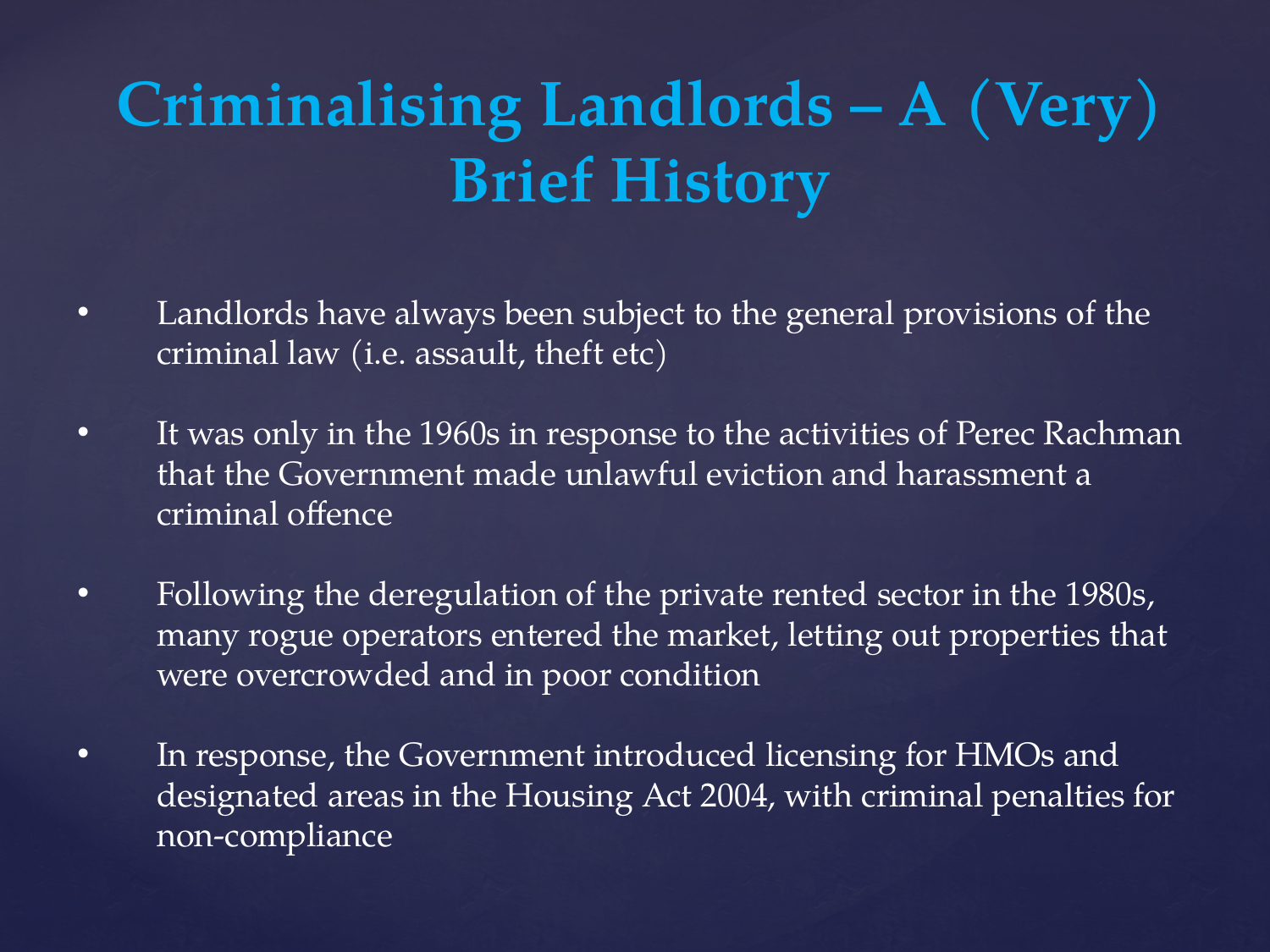

Criminalising Landlords – A (Very) Brief History

Landlords have always been subject to the general provisions of the criminal law (i.e. assault, theft etc)

It was only in the 1960s in response to the activities of Perec Rachman that the Government made unlawful eviction and harassment a criminal offence

Following the deregulation of the private rented sector in the 1980s, many rogue operators entered the market, letting out properties that were overcrowded and in poor condition

In response, the Government introduced licensing for HMOs and designated areas in the Housing Act 2004, with criminal penalties for non-compliance